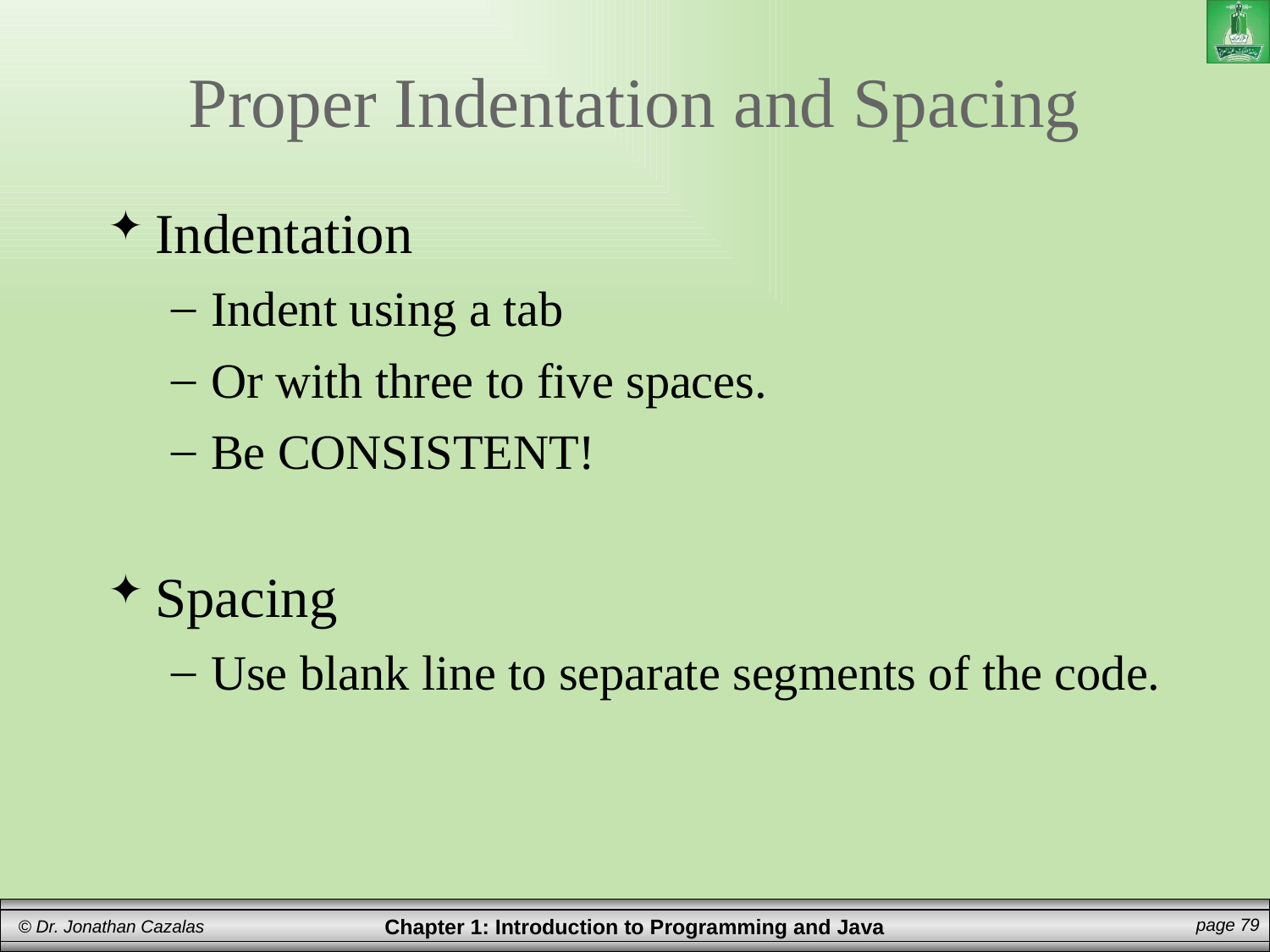

Proper Indentation and Spacing
Indentation
Indent using a tab
Or with three to five spaces.
Be CONSISTENT!

Spacing
Use blank line to separate segments of the code.